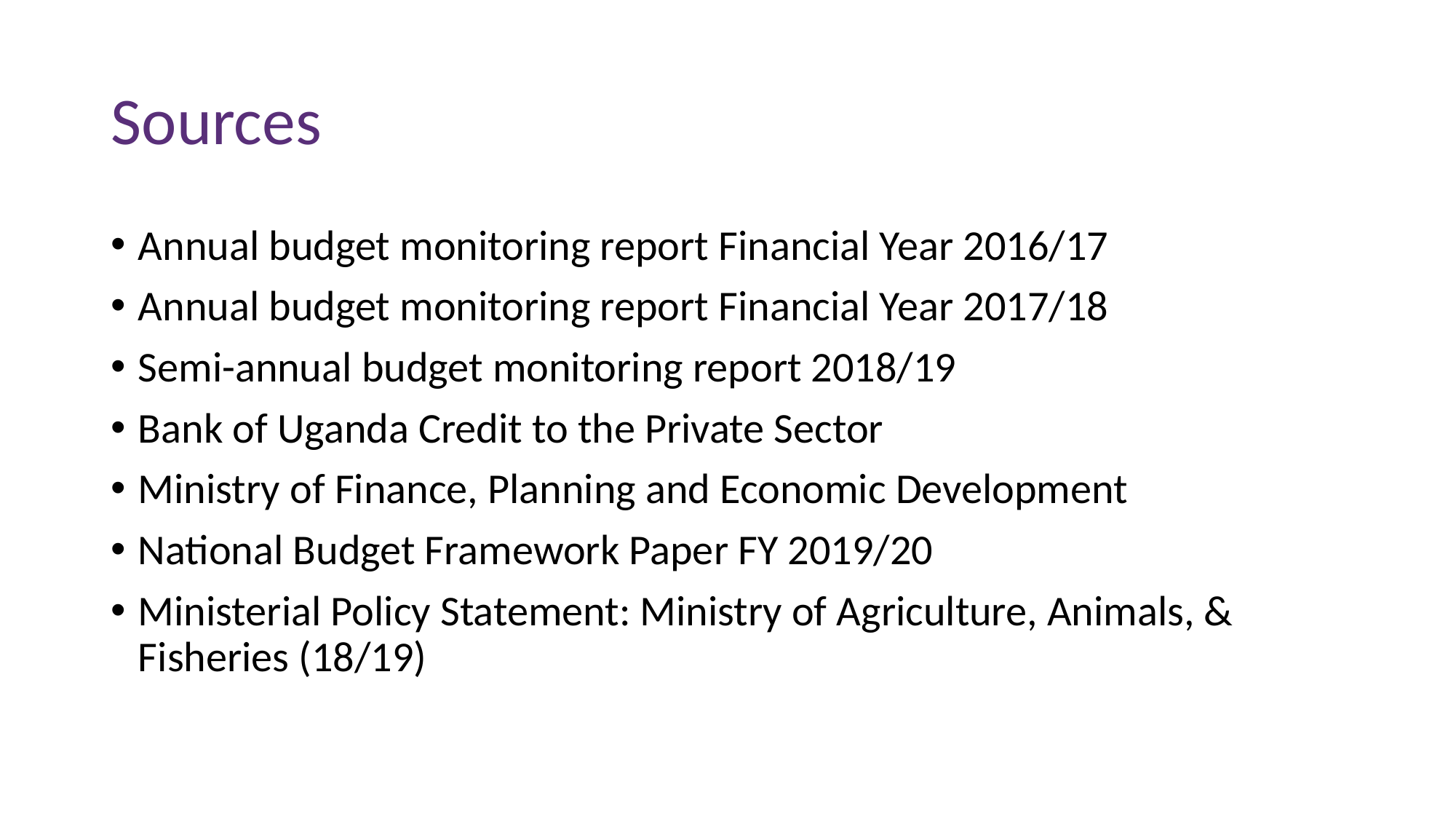

# Sources
Annual budget monitoring report Financial Year 2016/17
Annual budget monitoring report Financial Year 2017/18
Semi-annual budget monitoring report 2018/19
Bank of Uganda Credit to the Private Sector
Ministry of Finance, Planning and Economic Development
National Budget Framework Paper FY 2019/20
Ministerial Policy Statement: Ministry of Agriculture, Animals, & Fisheries (18/19)